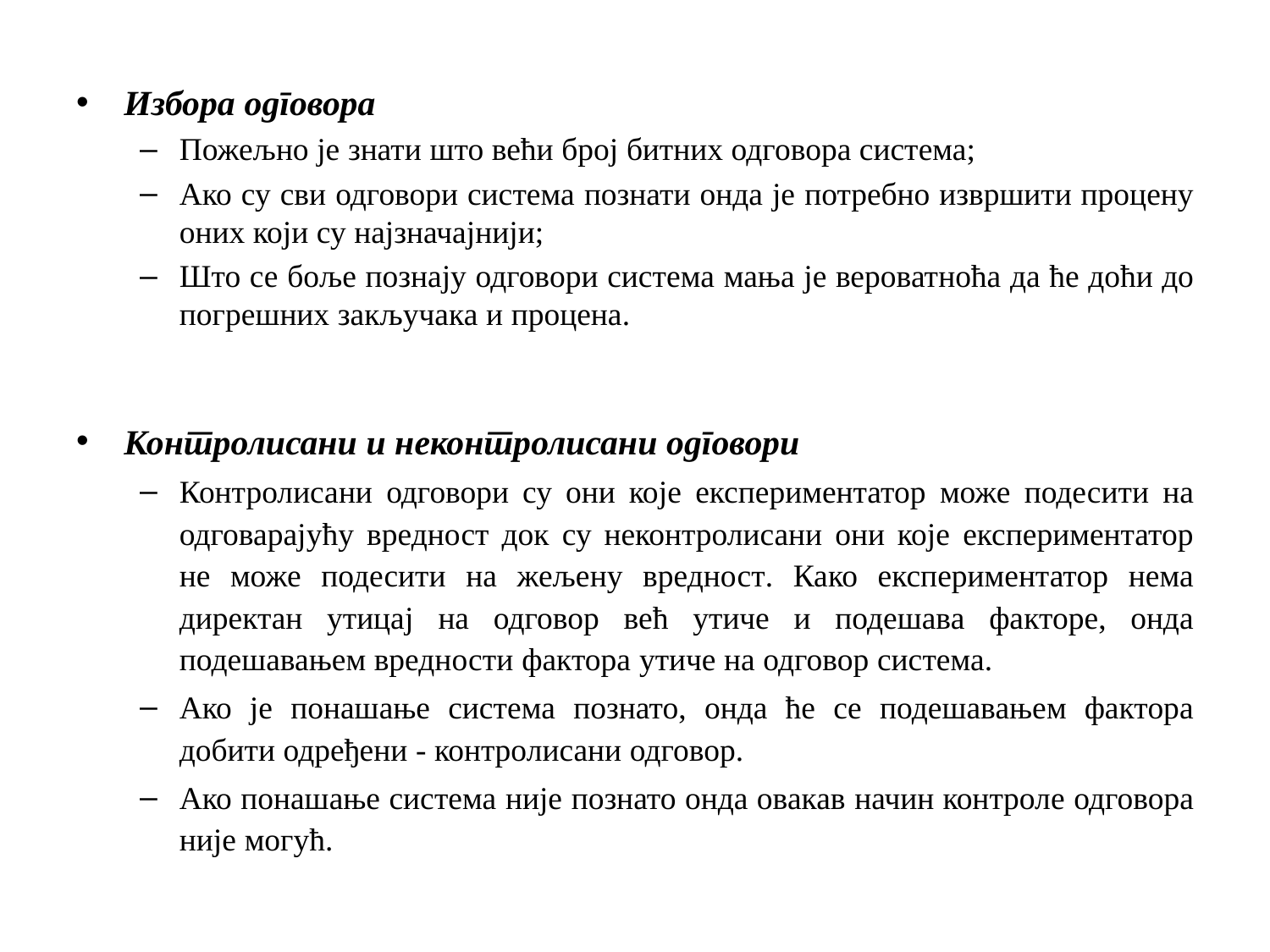

Избора одговора
Пожељно је знати што већи број битних одговора система;
Ако су сви одговори система познати онда је потребно извршити процену оних који су најзначајнији;
Што се боље познају одговори система мања је вероватноћа да ће доћи до погрешних закључака и процена.

Контролисани и неконтролисани одговори
Контролисани одговори су они које експериментатор може подесити на одговарајућу вредност док су неконтролисани они које експериментатор не може подесити на жељену вредност. Како експериментатор нема директан утицај на одговор већ утиче и подешава факторе, онда подешавањем вредности фактора утиче на одговор система.
Ако је понашање система познато, онда ће се подешавањем фактора добити одређени - контролисани одговор.
Ако понашање система није познато онда овакав начин контроле одговора није могућ.